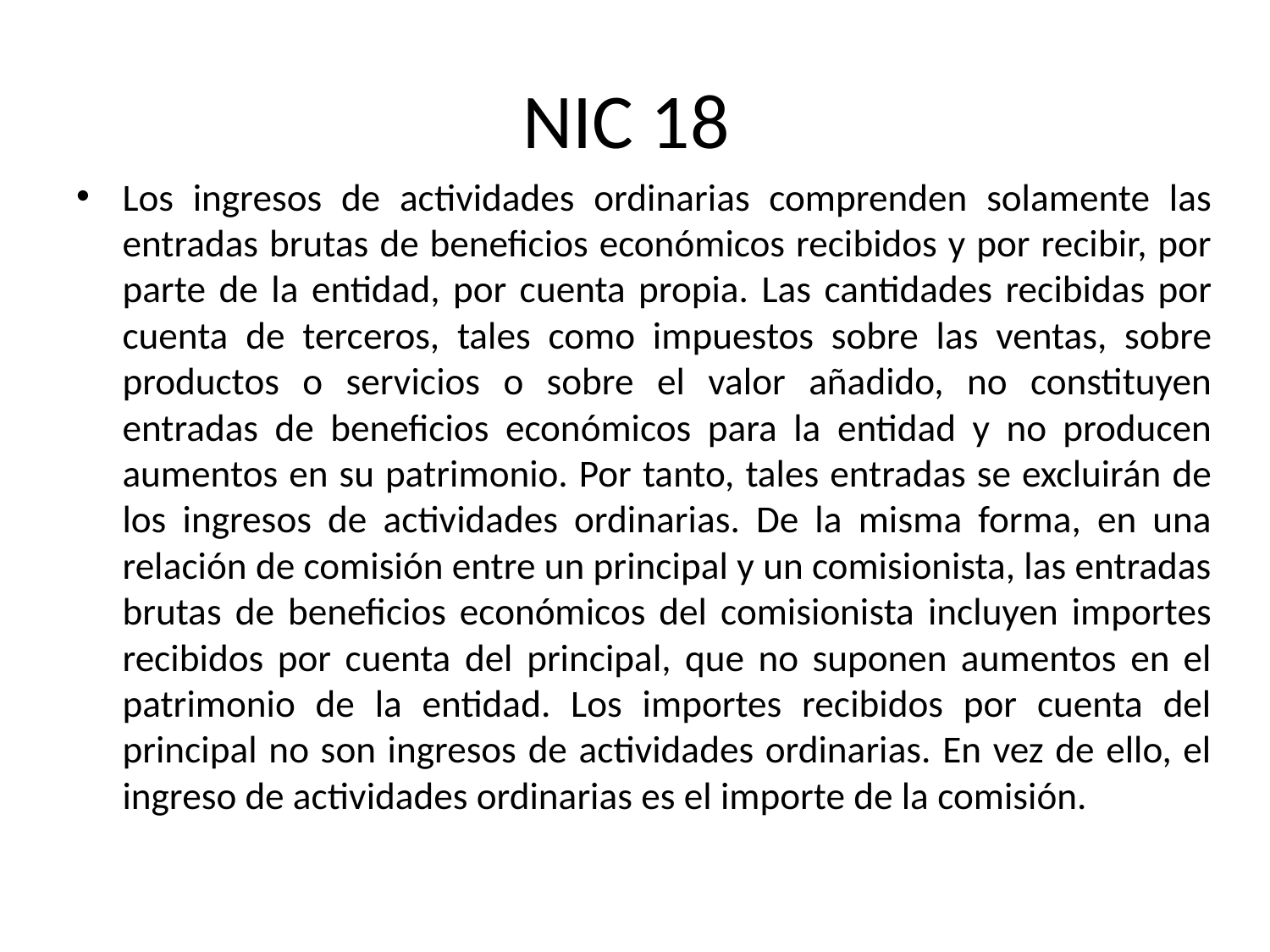

# NIC 18
Los ingresos de actividades ordinarias comprenden solamente las entradas brutas de beneficios económicos recibidos y por recibir, por parte de la entidad, por cuenta propia. Las cantidades recibidas por cuenta de terceros, tales como impuestos sobre las ventas, sobre productos o servicios o sobre el valor añadido, no constituyen entradas de beneficios económicos para la entidad y no producen aumentos en su patrimonio. Por tanto, tales entradas se excluirán de los ingresos de actividades ordinarias. De la misma forma, en una relación de comisión entre un principal y un comisionista, las entradas brutas de beneficios económicos del comisionista incluyen importes recibidos por cuenta del principal, que no suponen aumentos en el patrimonio de la entidad. Los importes recibidos por cuenta del principal no son ingresos de actividades ordinarias. En vez de ello, el ingreso de actividades ordinarias es el importe de la comisión.